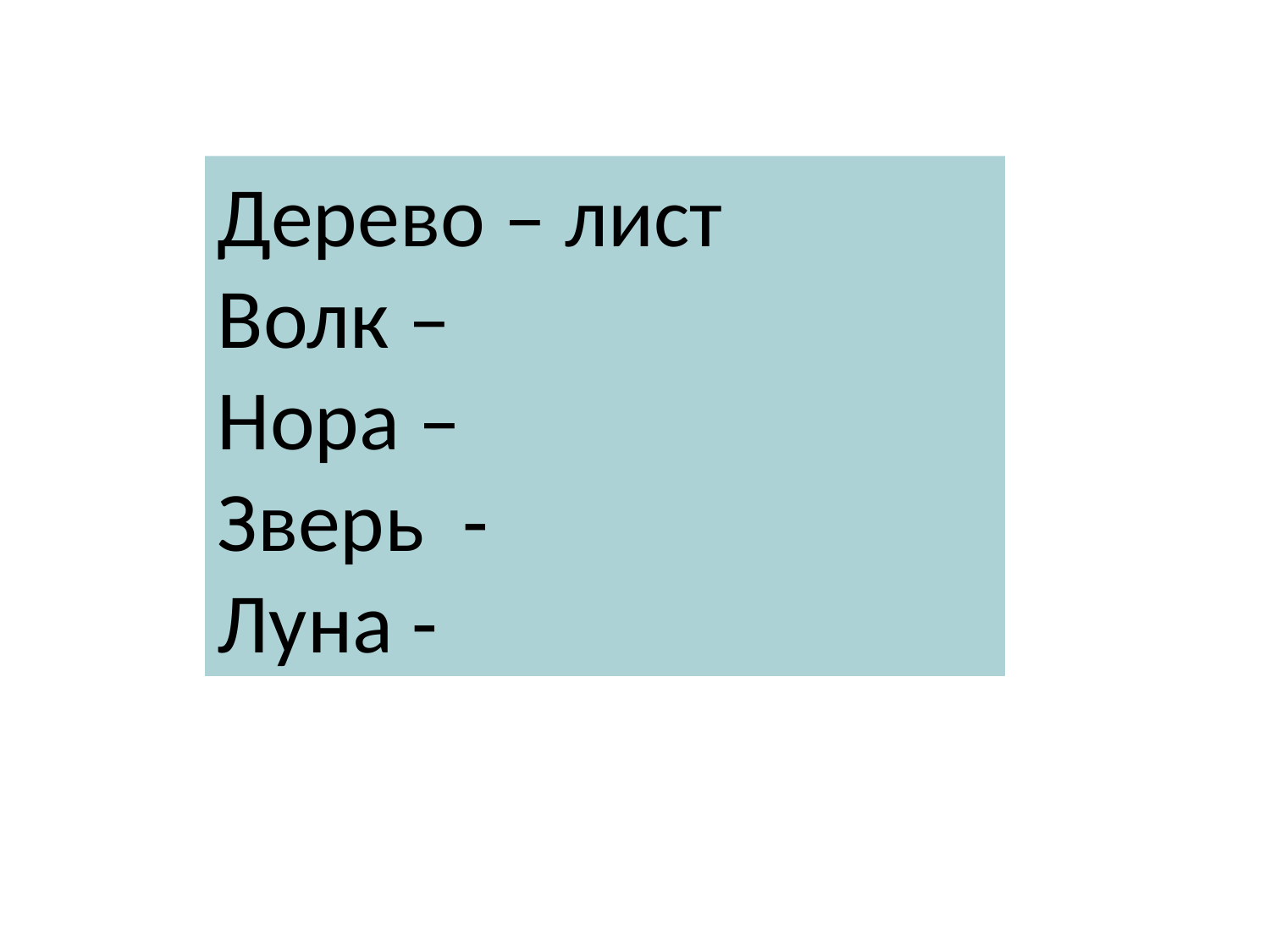

Дерево – лист
Волк –
Нора –
Зверь  -
Луна -